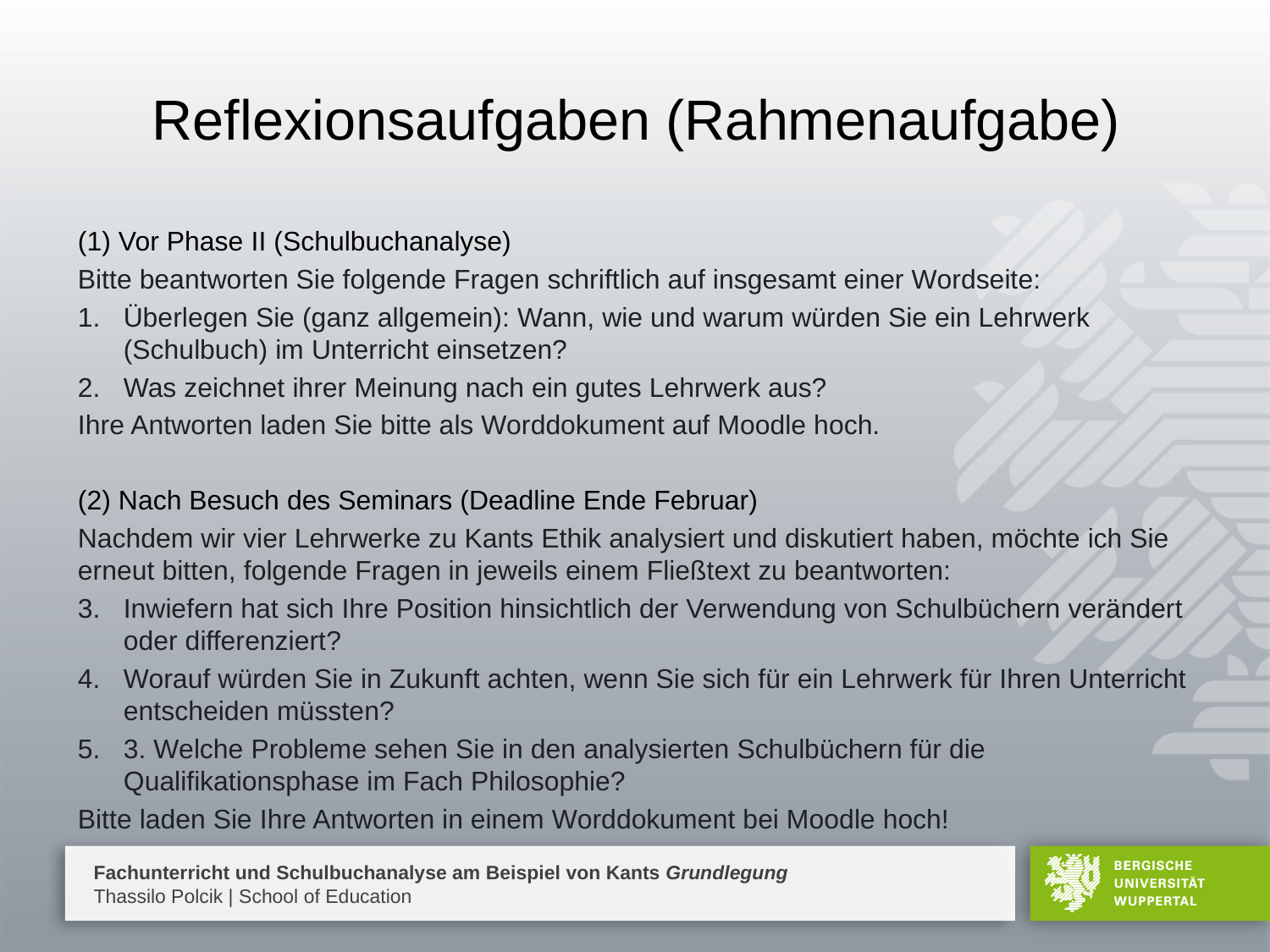

# Reflexionsaufgaben (Rahmenaufgabe)
(1) Vor Phase II (Schulbuchanalyse)
Bitte beantworten Sie folgende Fragen schriftlich auf insgesamt einer Wordseite:
Überlegen Sie (ganz allgemein): Wann, wie und warum würden Sie ein Lehrwerk (Schulbuch) im Unterricht einsetzen?
Was zeichnet ihrer Meinung nach ein gutes Lehrwerk aus?
Ihre Antworten laden Sie bitte als Worddokument auf Moodle hoch.

(2) Nach Besuch des Seminars (Deadline Ende Februar)
Nachdem wir vier Lehrwerke zu Kants Ethik analysiert und diskutiert haben, möchte ich Sie erneut bitten, folgende Fragen in jeweils einem Fließtext zu beantworten:
Inwiefern hat sich Ihre Position hinsichtlich der Verwendung von Schulbüchern verändert oder differenziert?
Worauf würden Sie in Zukunft achten, wenn Sie sich für ein Lehrwerk für Ihren Unterricht entscheiden müssten?
3. Welche Probleme sehen Sie in den analysierten Schulbüchern für die Qualifikationsphase im Fach Philosophie?
Bitte laden Sie Ihre Antworten in einem Worddokument bei Moodle hoch!